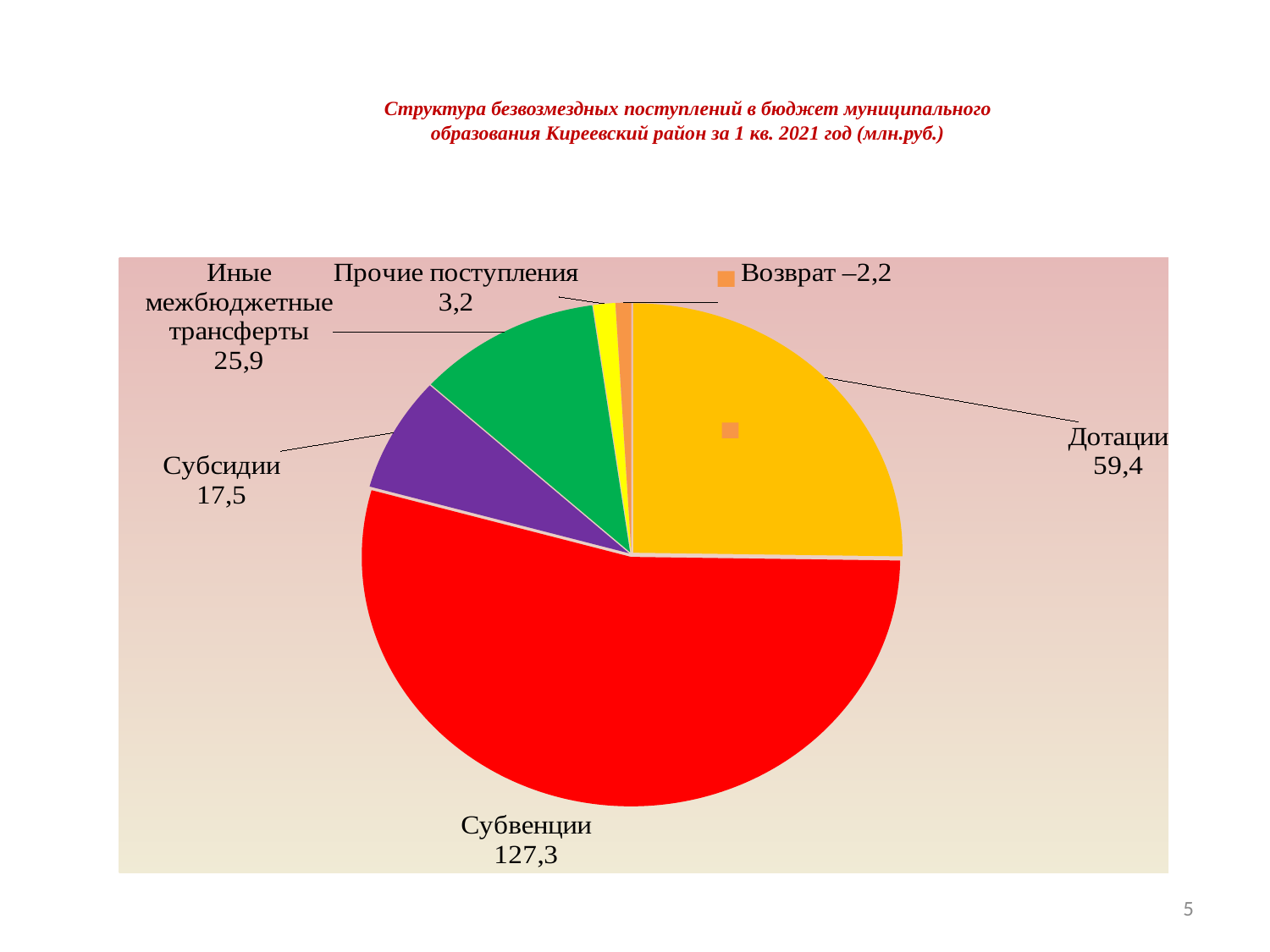

# Структура безвозмездных поступлений в бюджет муниципального образования Киреевский район за 1 кв. 2021 год (млн.руб.)

### Chart

| Category | Столбец1 |
|---|---|
| Дотации | 59.4 |
| Субвенции | 127.3 |
| Субсидии | 17.5 |
| Иные межбюджетные трансферты | 25.9 |
| Возврат остатков субсидий прошлых лет | 3.1 |
| Прочие безвозмездные поступления | -2.2 |
5